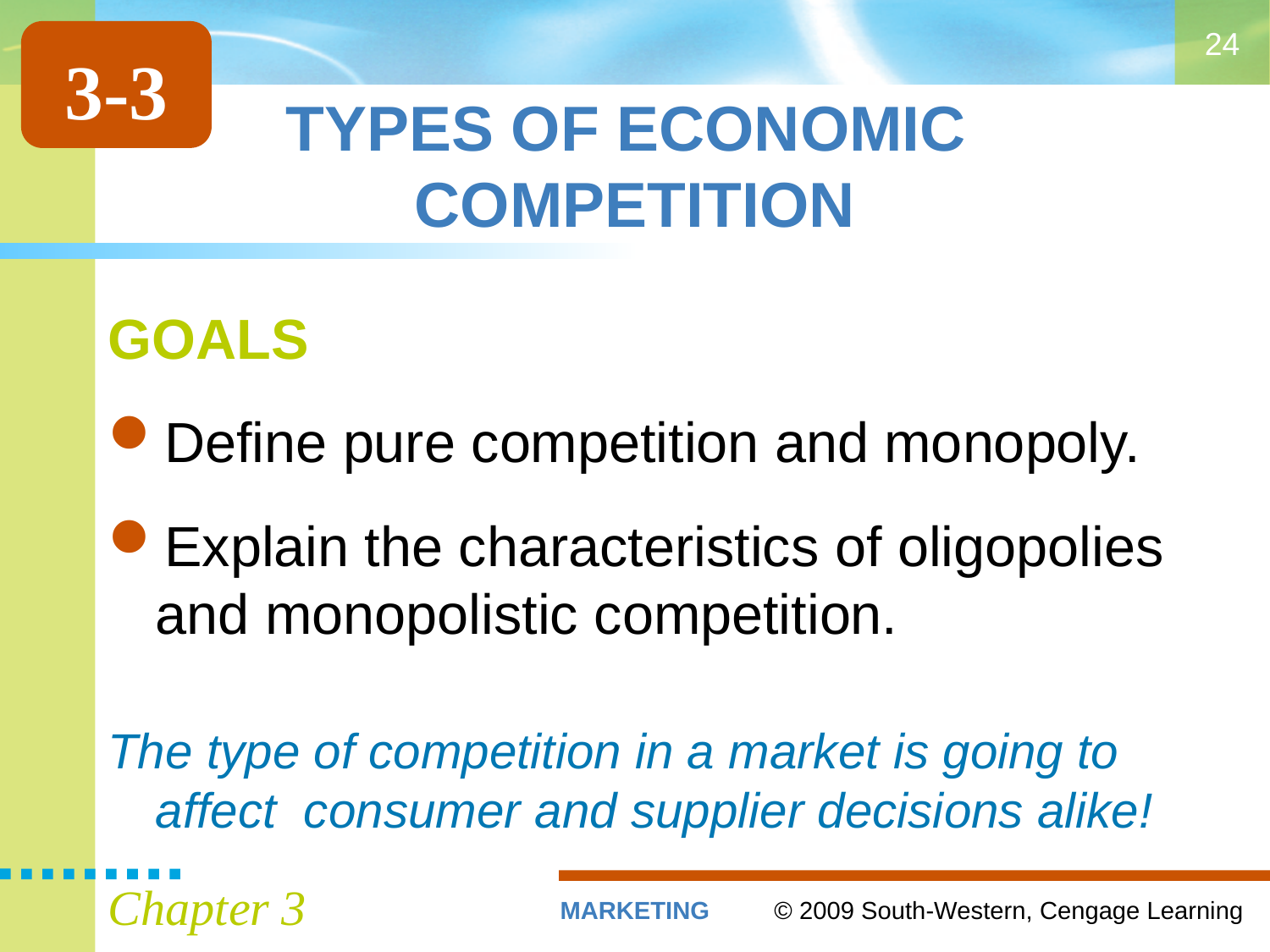

24
3-3
# TYPES OF ECONOMIC COMPETITION
GOALS

Define pure competition and monopoly.

Explain the characteristics of oligopolies and monopolistic competition.

The type of competition in a market is going to affect  consumer and supplier decisions alike!
Chapter 3